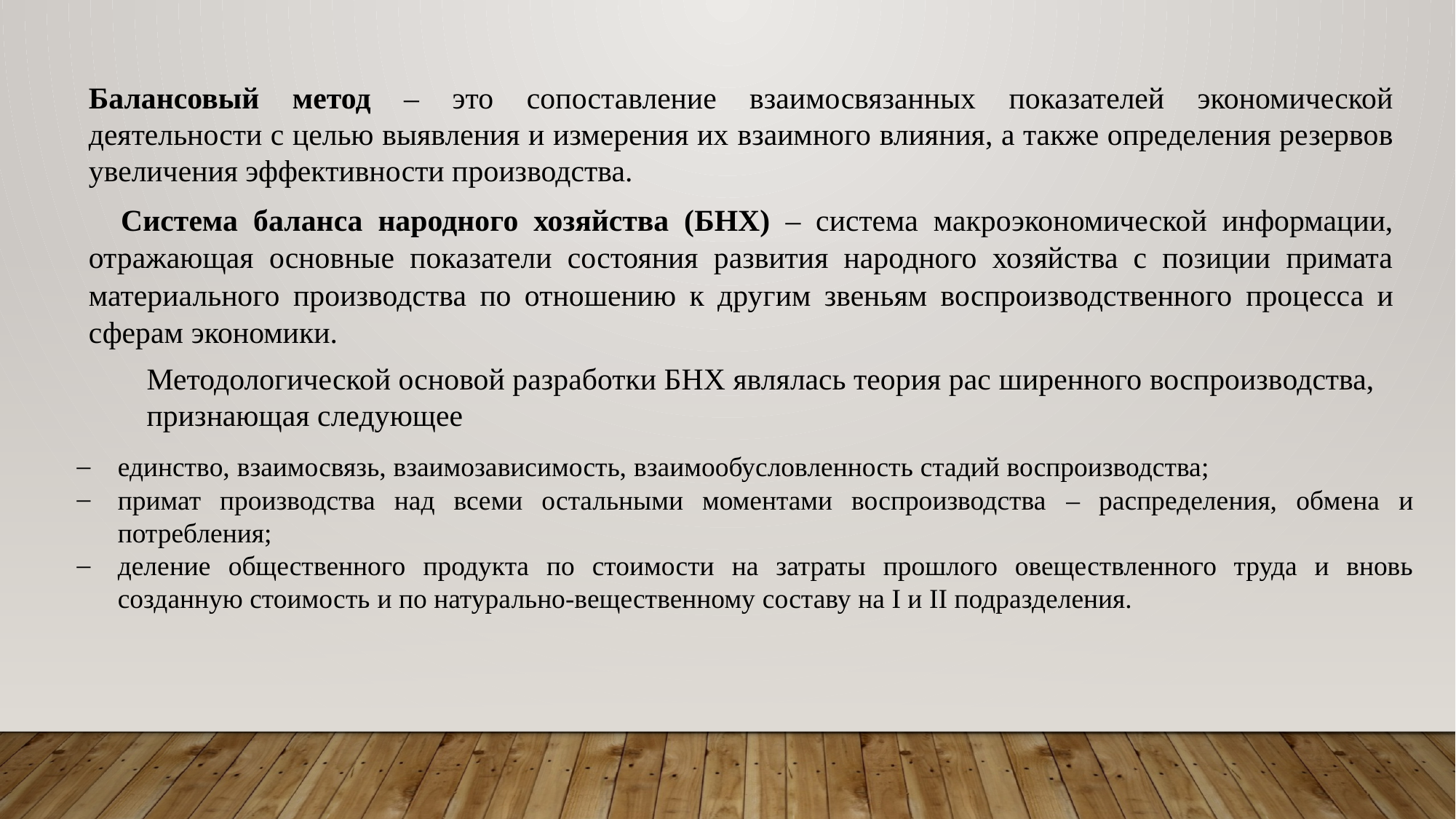

Балансовый метод – это сопоставление взаимосвязанных показателей экономической деятельности с целью выявления и измерения их взаимного влияния, а также определения резервов увеличения эффективности производства.
Система баланса народного хозяйства (БНХ) – система макроэкономической информации, отражающая основные показатели состояния развития народного хозяйства с позиции примата материального производства по отношению к другим звеньям воспроизводственного процесса и сферам экономики.
Методологической основой разработки БНХ являлась теория рас ширенного воспроизводства, признающая следующее
единство, взаимосвязь, взаимозависимость, взаимообусловленность стадий воспроизводства;
примат производства над всеми остальными моментами воспроизводства – распределения, обмена и потребления;
деление общественного продукта по стоимости на затраты прошлого овеществленного труда и вновь созданную стоимость и по натурально-вещественному составу на I и II подразделения.